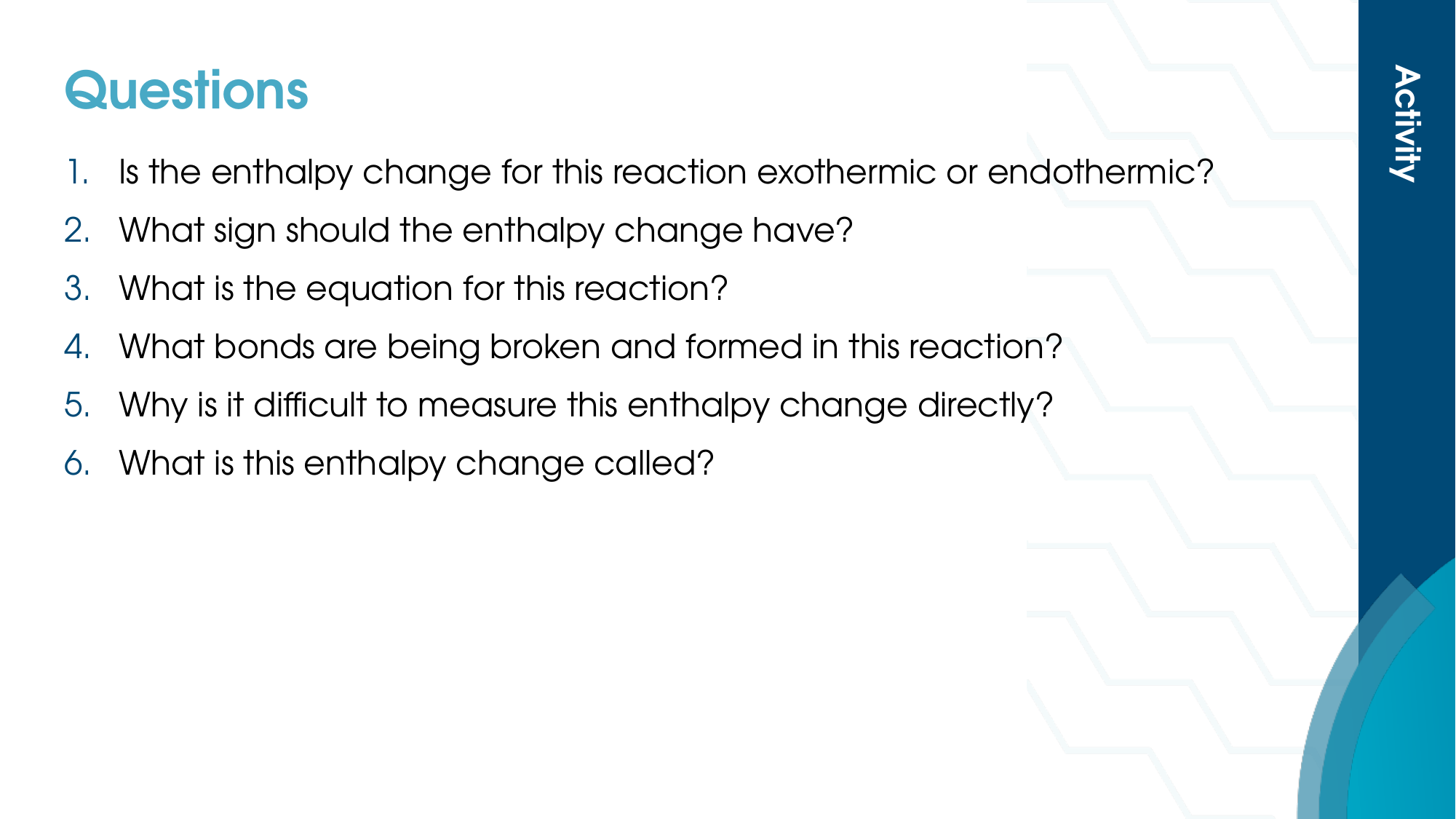

# Questions
Activity
Is the enthalpy change for this reaction exothermic or endothermic?
What sign should the enthalpy change have?
What is the equation for this reaction?
What bonds are being broken and formed in this reaction?
Why is it difficult to measure this enthalpy change directly?
What is this enthalpy change called?